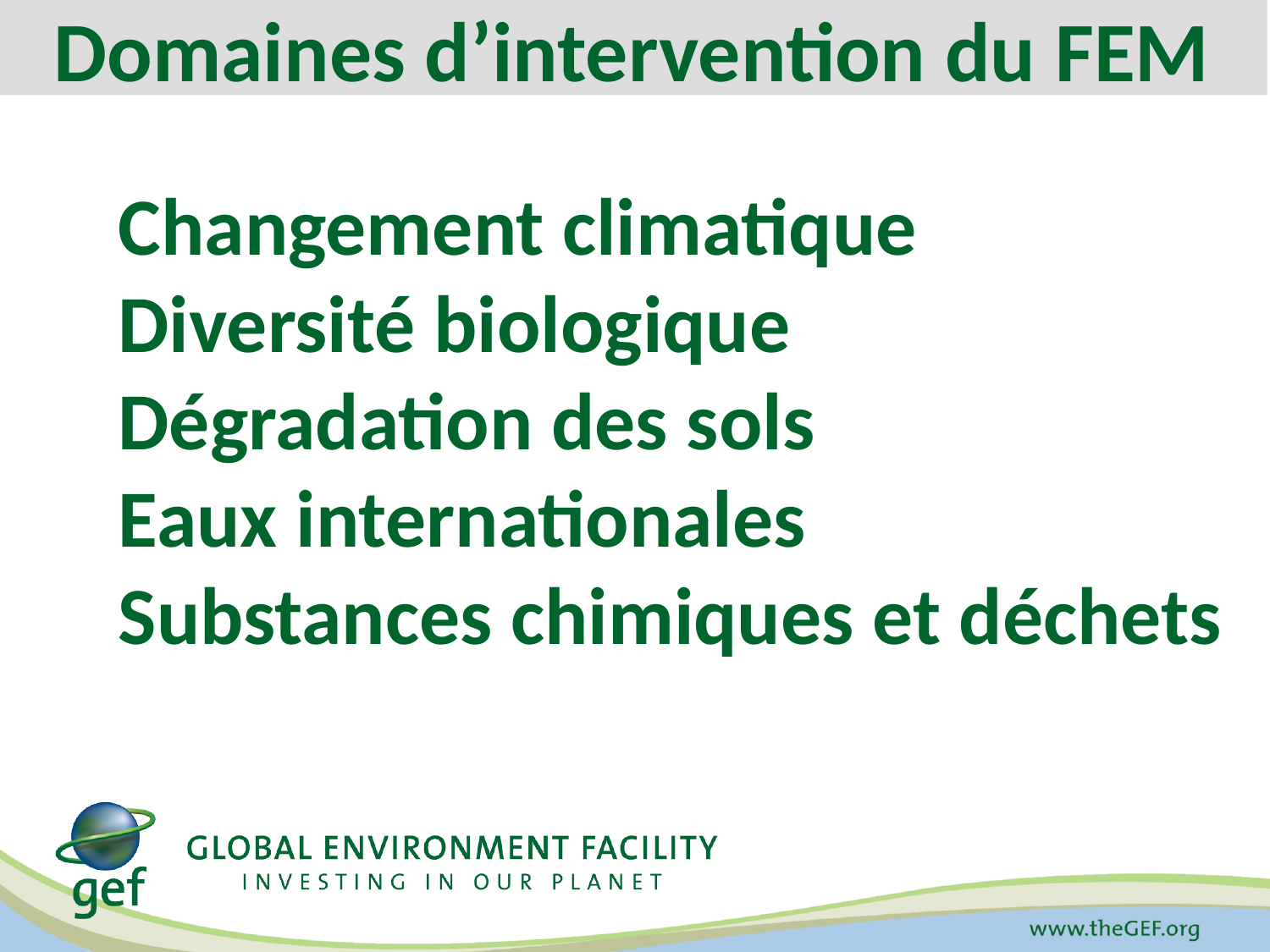

Domaines d’intervention du FEM
Changement climatique
Diversité biologique
Dégradation des sols
Eaux internationales
Substances chimiques et déchets